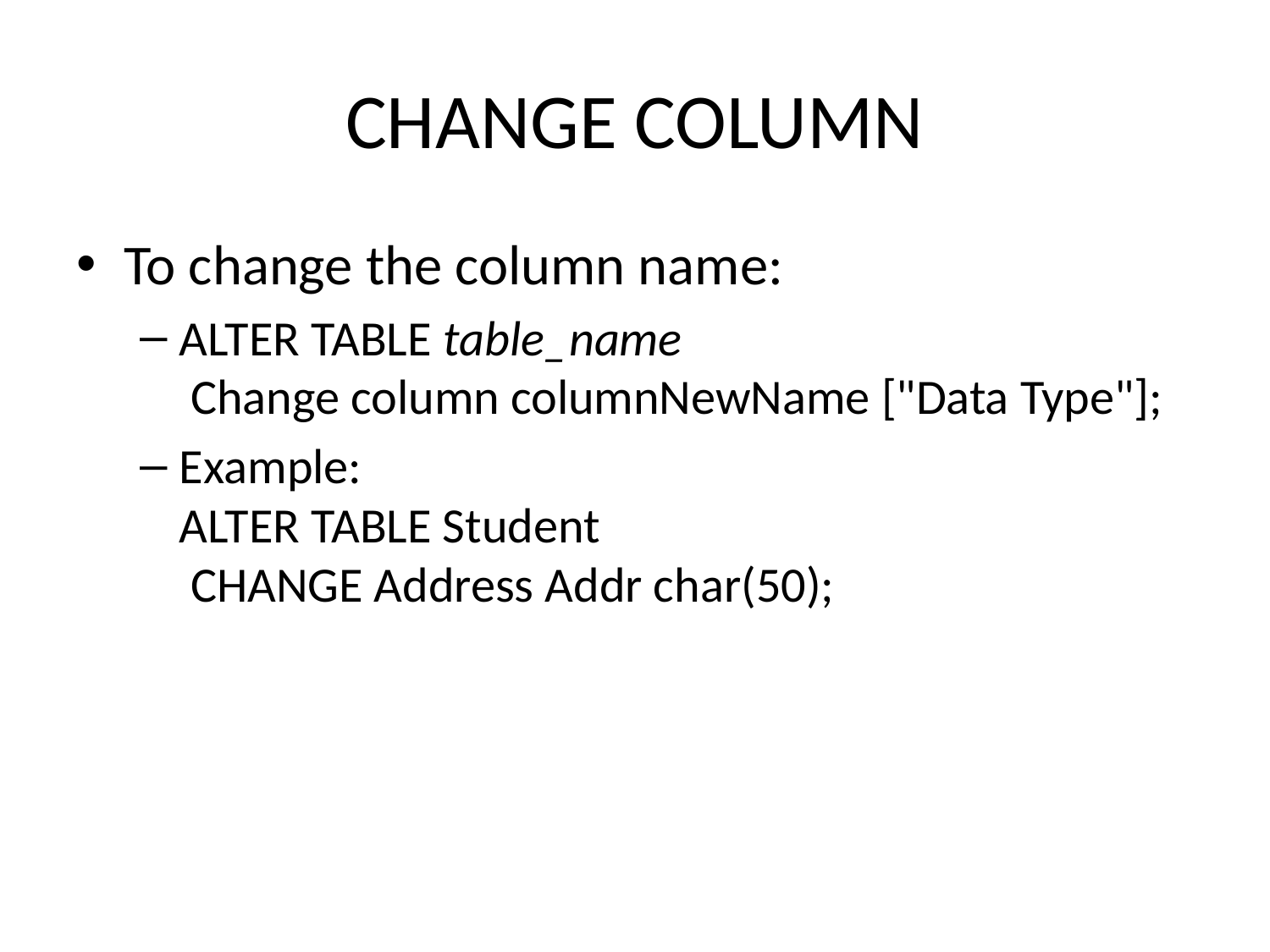

# CHANGE COLUMN
To change the column name:
ALTER TABLE table_name
 Change column columnNewName ["Data Type"];
Example:
ALTER TABLE Student
 CHANGE Address Addr char(50);